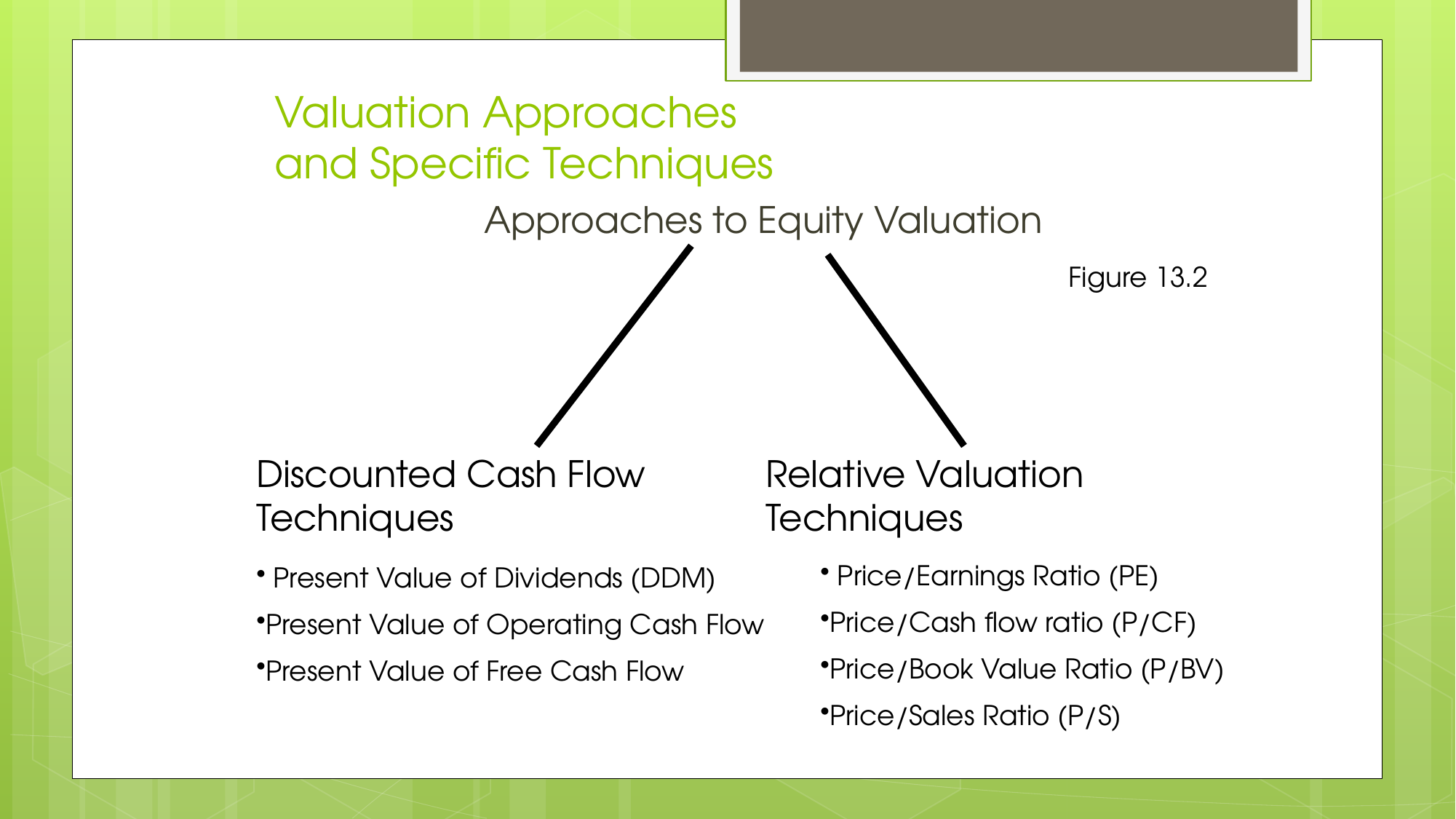

# Valuation Approaches and Specific Techniques
Approaches to Equity Valuation

Figure 13.2
Discounted Cash Flow Techniques
Relative Valuation Techniques
 Price/Earnings Ratio (PE)
Price/Cash flow ratio (P/CF)
Price/Book Value Ratio (P/BV)
Price/Sales Ratio (P/S)
 Present Value of Dividends (DDM)
Present Value of Operating Cash Flow
Present Value of Free Cash Flow